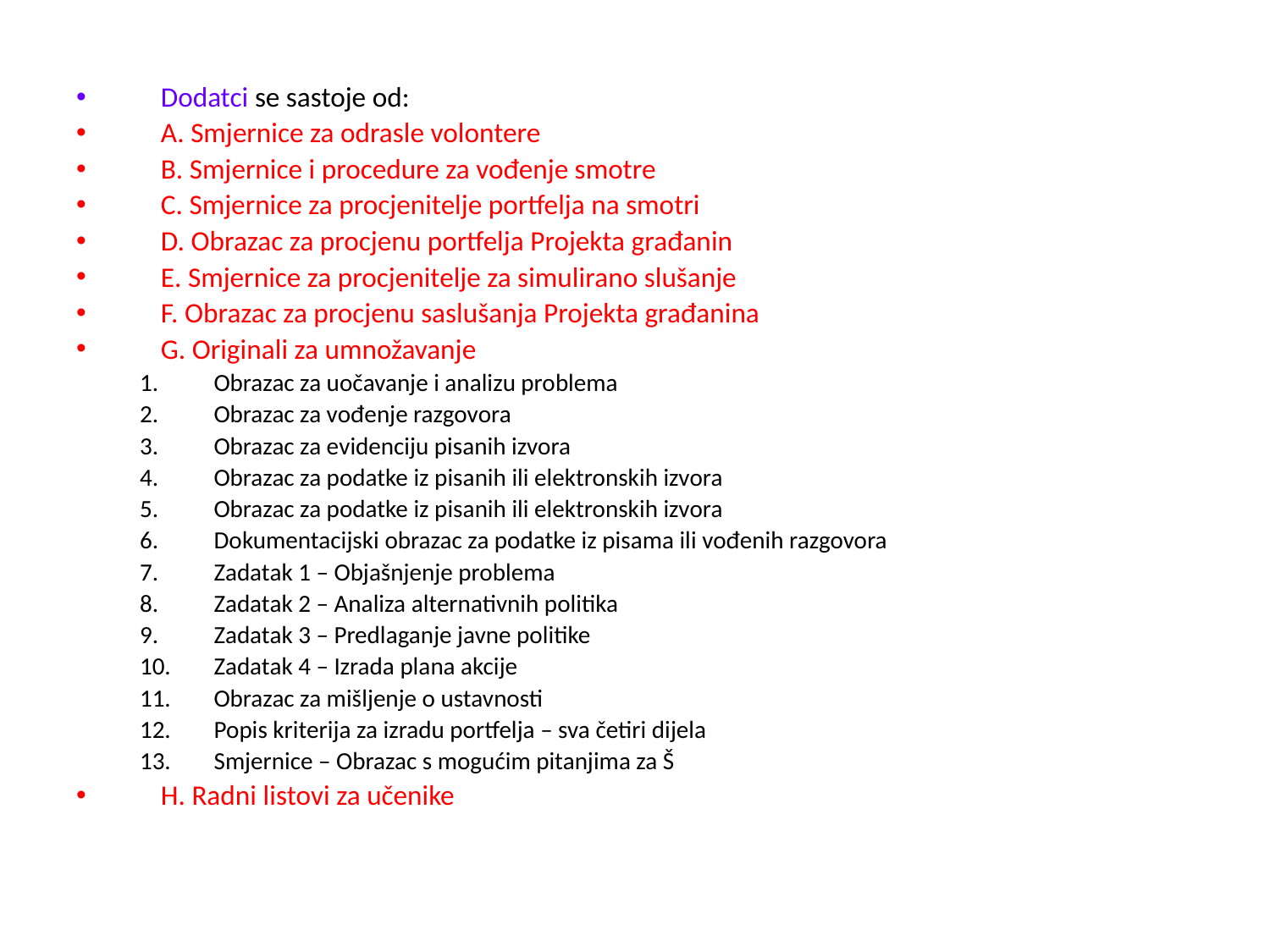

Dodatci se sastoje od:
A. Smjernice za odrasle volontere
B. Smjernice i procedure za vođenje smotre
C. Smjernice za procjenitelje portfelja na smotri
D. Obrazac za procjenu portfelja Projekta građanin
E. Smjernice za procjenitelje za simulirano slušanje
F. Obrazac za procjenu saslušanja Projekta građanina
G. Originali za umnožavanje
Obrazac za uočavanje i analizu problema
Obrazac za vođenje razgovora
Obrazac za evidenciju pisanih izvora
Obrazac za podatke iz pisanih ili elektronskih izvora
Obrazac za podatke iz pisanih ili elektronskih izvora
Dokumentacijski obrazac za podatke iz pisama ili vođenih razgovora
Zadatak 1 – Objašnjenje problema
Zadatak 2 – Analiza alternativnih politika
Zadatak 3 – Predlaganje javne politike
Zadatak 4 – Izrada plana akcije
Obrazac za mišljenje o ustavnosti
Popis kriterija za izradu portfelja – sva četiri dijela
Smjernice – Obrazac s mogućim pitanjima za Š
H. Radni listovi za učenike